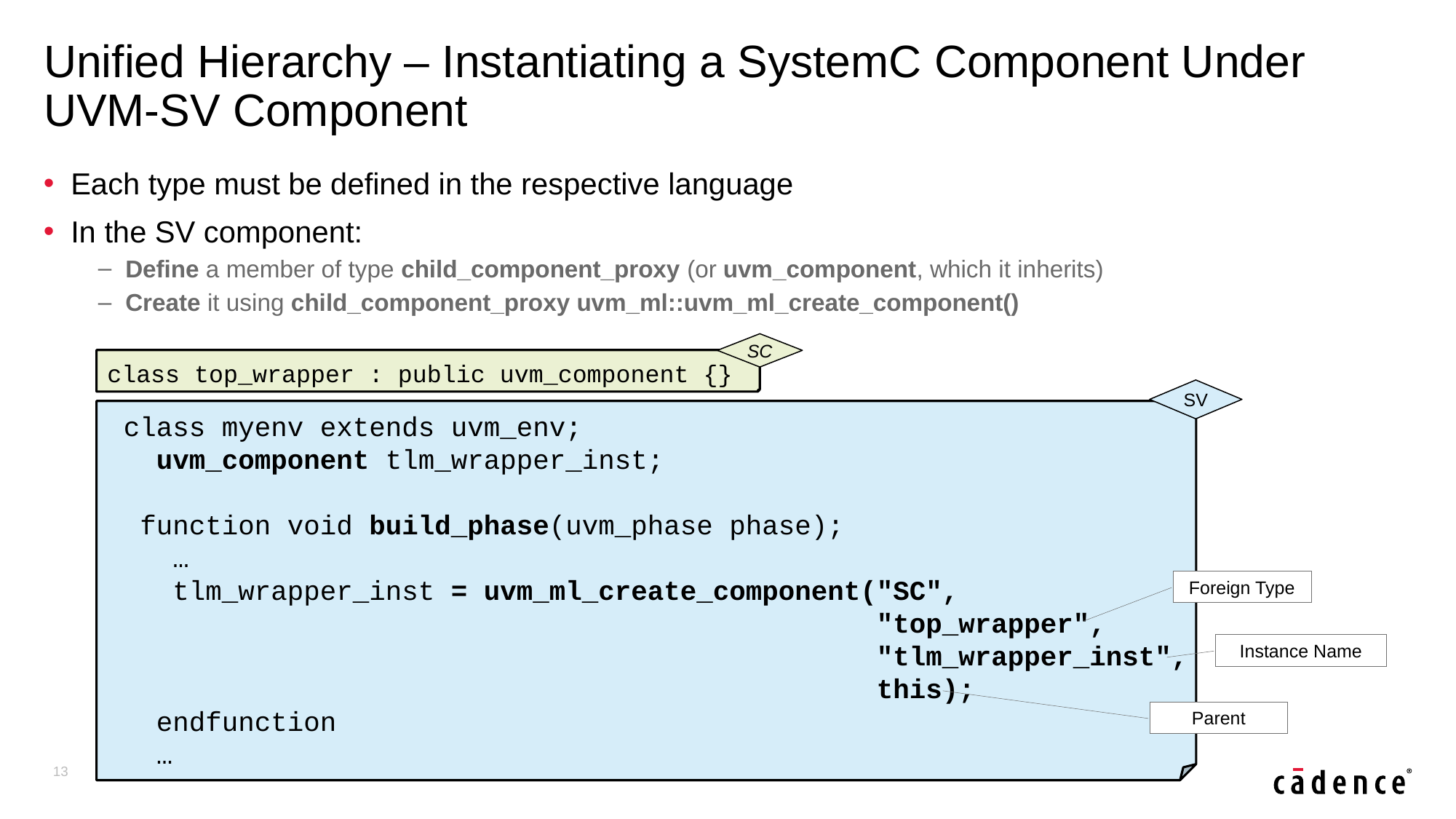

# Unified Hierarchy – Instantiating a SystemC Component Under UVM-SV Component
Each type must be defined in the respective language
In the SV component:
Define a member of type child_component_proxy (or uvm_component, which it inherits)
Create it using child_component_proxy uvm_ml::uvm_ml_create_component()

SC
class top_wrapper : public uvm_component {}
SV
 class myenv extends uvm_env;
   uvm_component tlm_wrapper_inst;

  function void build_phase(uvm_phase phase);
    …
    tlm_wrapper_inst = uvm_ml_create_component("SC",
                                               "top_wrapper",
                                               "tlm_wrapper_inst",
                                               this);
   endfunction
   …
Foreign Type
Instance Name
Parent